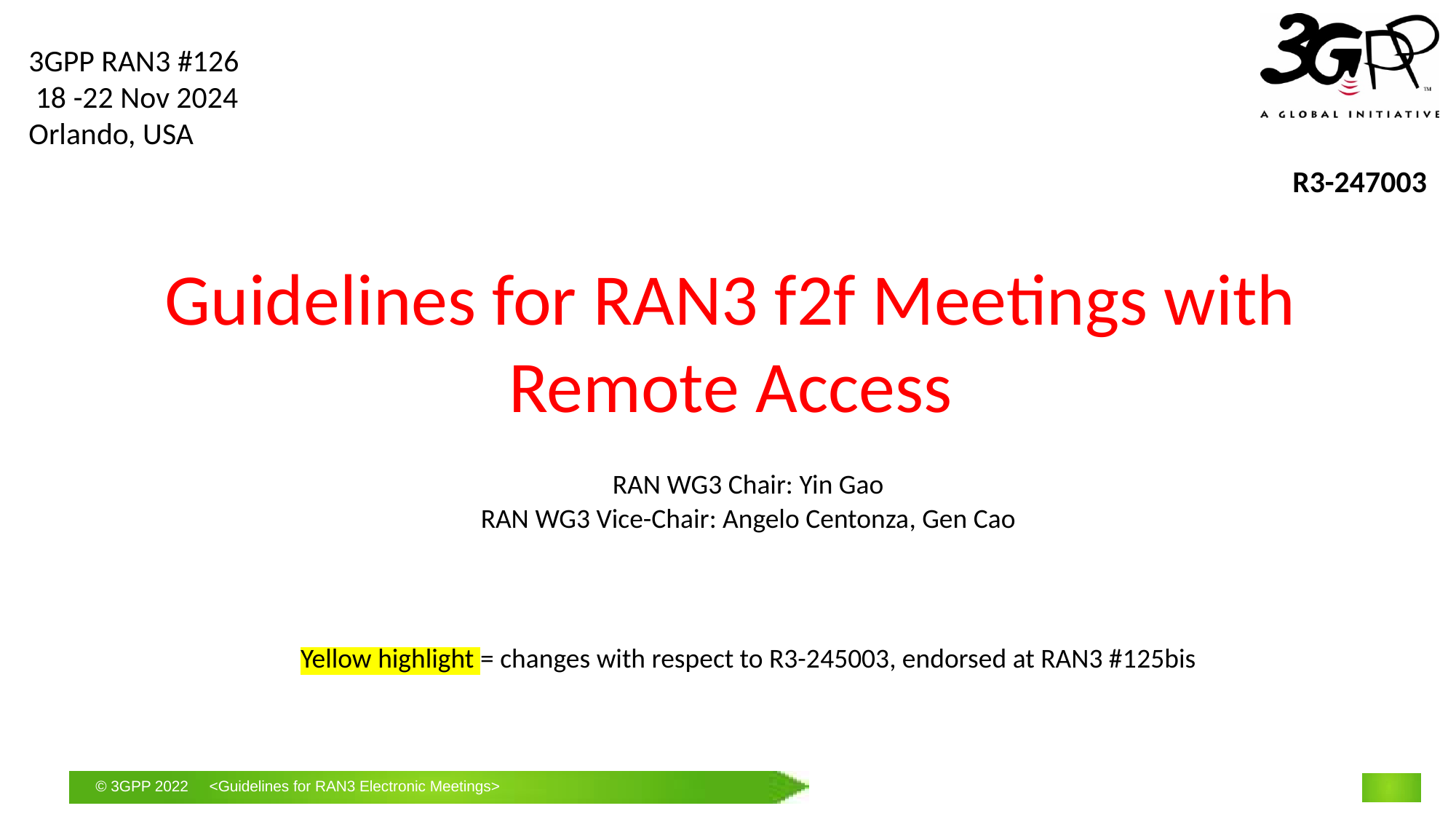

3GPP RAN3 #126
 18 -22 Nov 2024
Orlando, USA
R3-247003
# Guidelines for RAN3 f2f Meetings with Remote Access
RAN WG3 Chair: Yin Gao
RAN WG3 Vice-Chair: Angelo Centonza, Gen Cao

Yellow highlight = changes with respect to R3-245003, endorsed at RAN3 #125bis
1